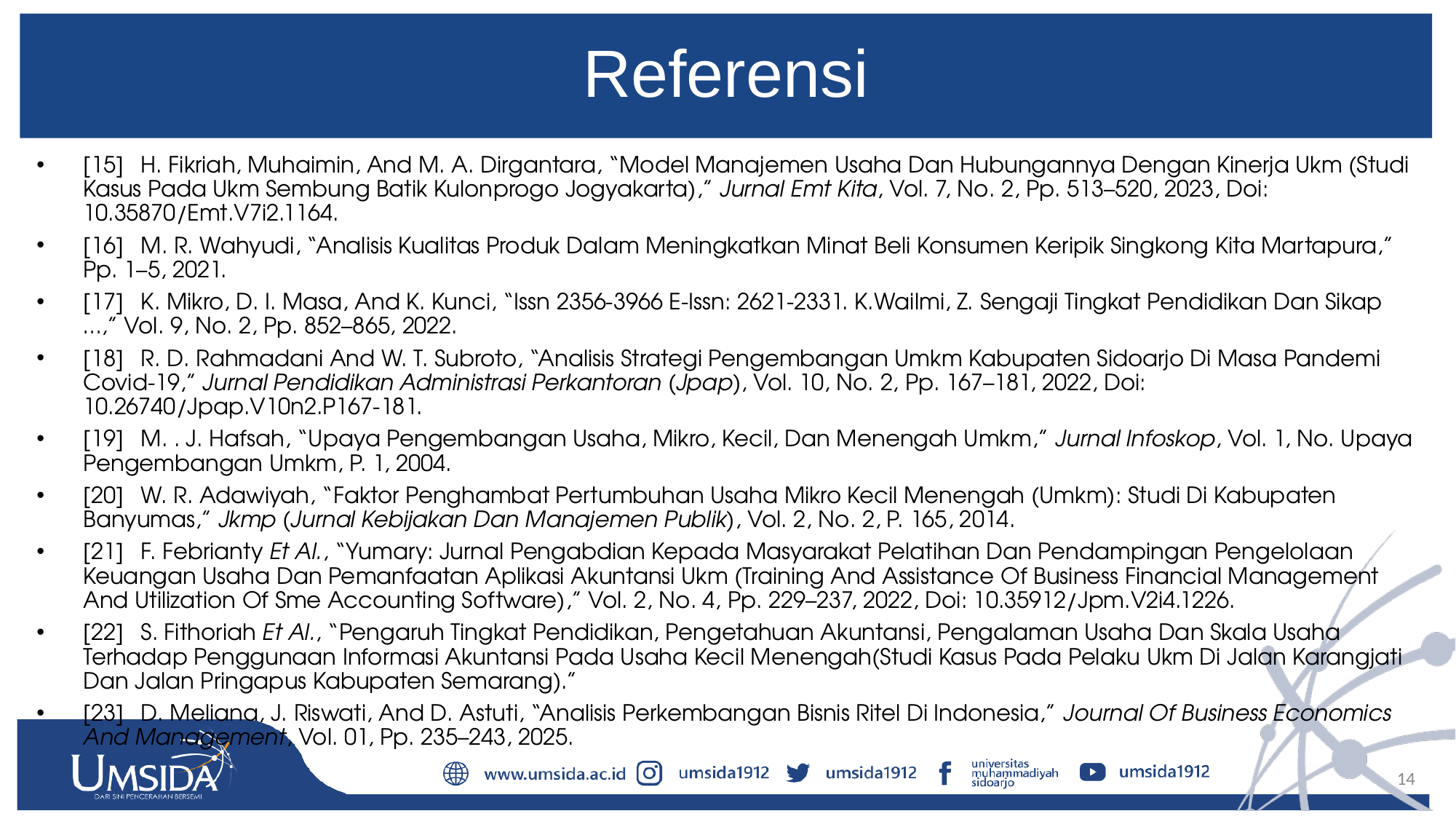

# Referensi
[15]	H. Fikriah, Muhaimin, And M. A. Dirgantara, “Model Manajemen Usaha Dan Hubungannya Dengan Kinerja Ukm (Studi Kasus Pada Ukm Sembung Batik Kulonprogo Jogyakarta),” Jurnal Emt Kita, Vol. 7, No. 2, Pp. 513–520, 2023, Doi: 10.35870/Emt.V7i2.1164.
[16]	M. R. Wahyudi, “Analisis Kualitas Produk Dalam Meningkatkan Minat Beli Konsumen Keripik Singkong Kita Martapura,” Pp. 1–5, 2021.
[17]	K. Mikro, D. I. Masa, And K. Kunci, “Issn 2356-3966 E-Issn: 2621-2331. K.Wailmi, Z. Sengaji Tingkat Pendidikan Dan Sikap …,” Vol. 9, No. 2, Pp. 852–865, 2022.
[18]	R. D. Rahmadani And W. T. Subroto, “Analisis Strategi Pengembangan Umkm Kabupaten Sidoarjo Di Masa Pandemi Covid-19,” Jurnal Pendidikan Administrasi Perkantoran (Jpap), Vol. 10, No. 2, Pp. 167–181, 2022, Doi: 10.26740/Jpap.V10n2.P167-181.
[19]	M. . J. Hafsah, “Upaya Pengembangan Usaha, Mikro, Kecil, Dan Menengah Umkm,” Jurnal Infoskop, Vol. 1, No. Upaya Pengembangan Umkm, P. 1, 2004.
[20]	W. R. Adawiyah, “Faktor Penghambat Pertumbuhan Usaha Mikro Kecil Menengah (Umkm): Studi Di Kabupaten Banyumas,” Jkmp (Jurnal Kebijakan Dan Manajemen Publik), Vol. 2, No. 2, P. 165, 2014.
[21]	F. Febrianty Et Al., “Yumary: Jurnal Pengabdian Kepada Masyarakat Pelatihan Dan Pendampingan Pengelolaan Keuangan Usaha Dan Pemanfaatan Aplikasi Akuntansi Ukm (Training And Assistance Of Business Financial Management And Utilization Of Sme Accounting Software),” Vol. 2, No. 4, Pp. 229–237, 2022, Doi: 10.35912/Jpm.V2i4.1226.
[22]	S. Fithoriah Et Al., “Pengaruh Tingkat Pendidikan, Pengetahuan Akuntansi, Pengalaman Usaha Dan Skala Usaha Terhadap Penggunaan Informasi Akuntansi Pada Usaha Kecil Menengah(Studi Kasus Pada Pelaku Ukm Di Jalan Karangjati Dan Jalan Pringapus Kabupaten Semarang).”
[23]	D. Meliana, J. Riswati, And D. Astuti, “Analisis Perkembangan Bisnis Ritel Di Indonesia,” Journal Of Business Economics And Management, Vol. 01, Pp. 235–243, 2025.